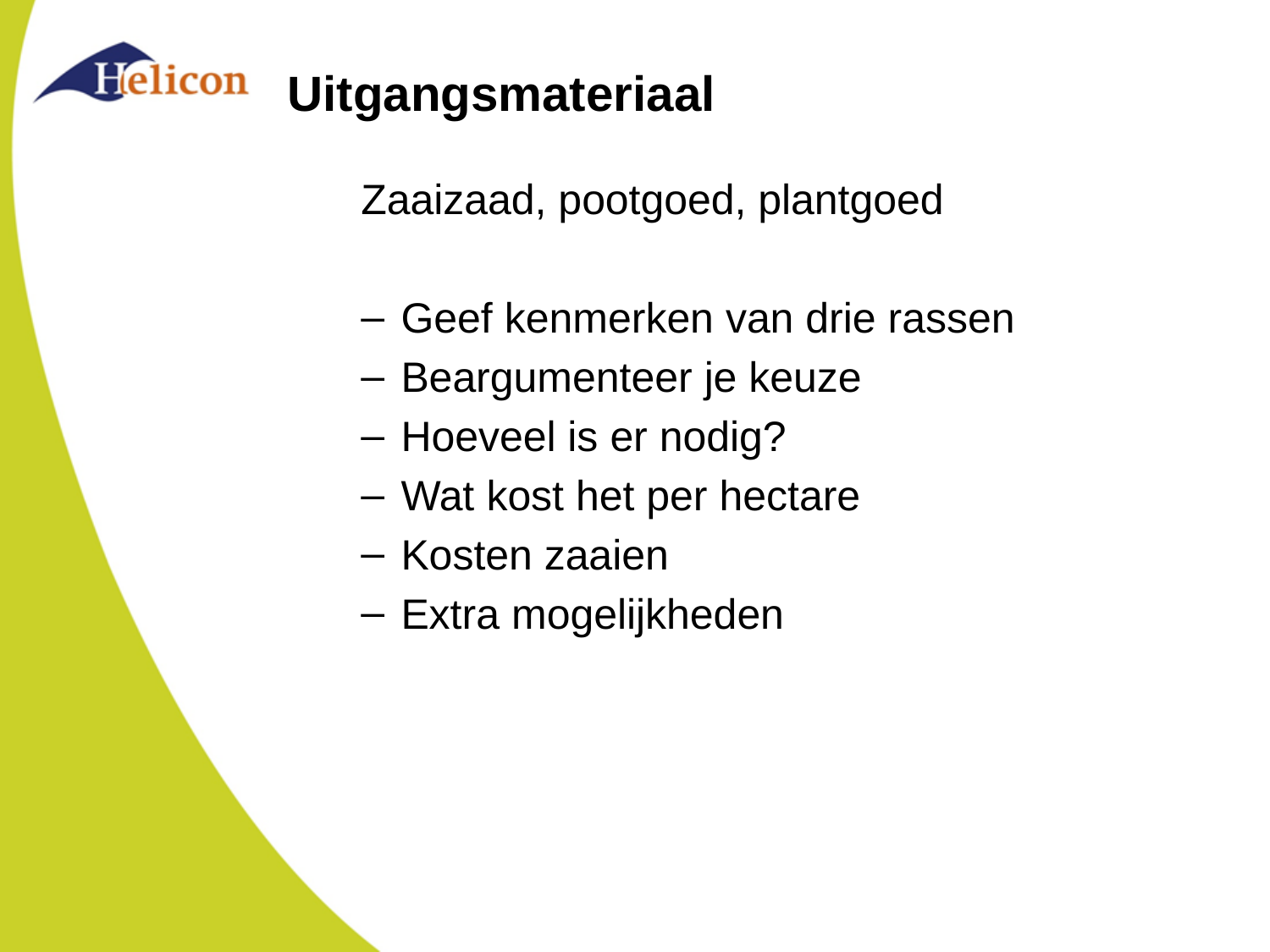

# Uitgangsmateriaal
Zaaizaad, pootgoed, plantgoed

Geef kenmerken van drie rassen
Beargumenteer je keuze
Hoeveel is er nodig?
Wat kost het per hectare
Kosten zaaien
Extra mogelijkheden